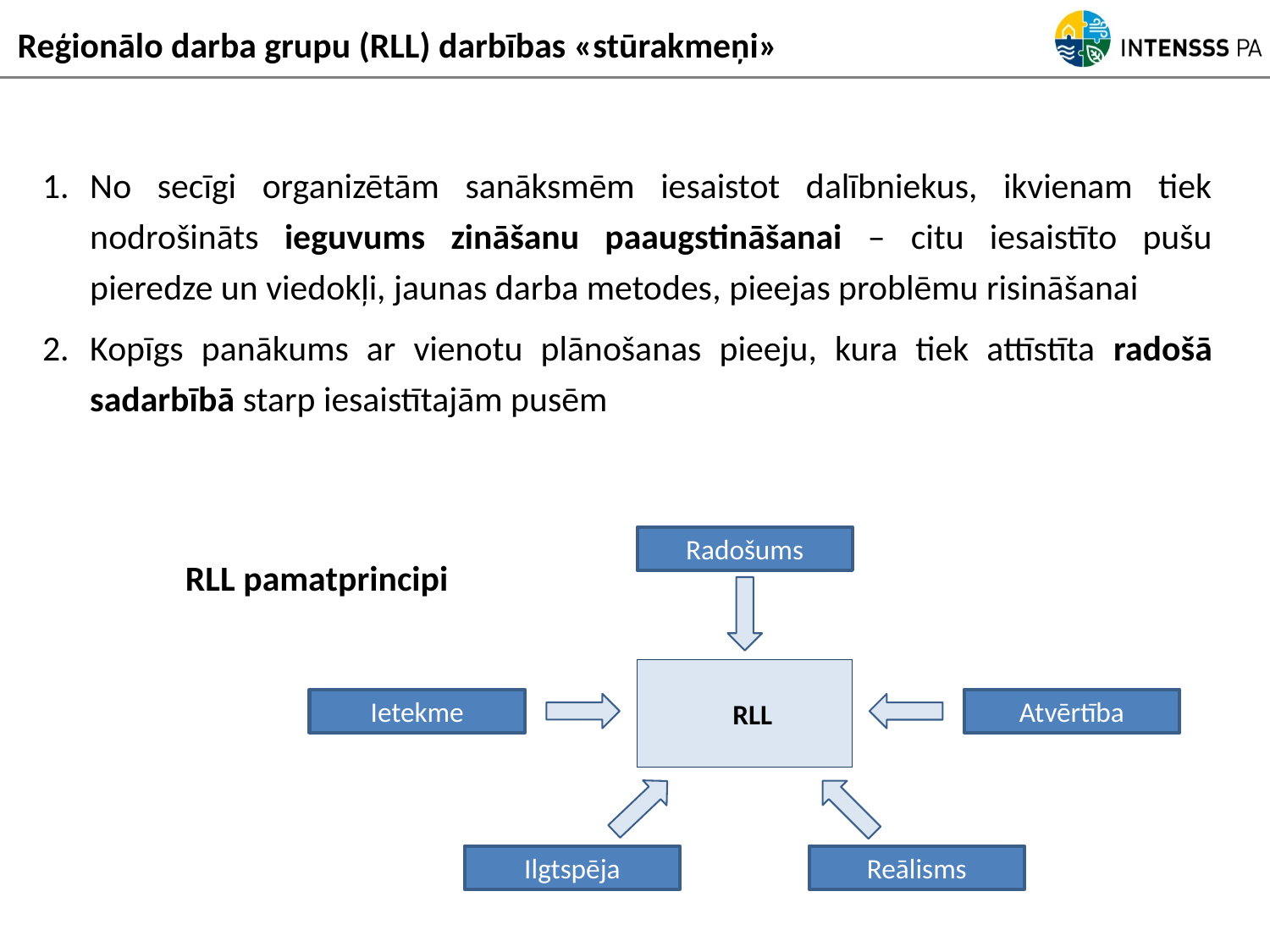

Reģionālo darba grupu (RLL) darbības «stūrakmeņi»
No secīgi organizētām sanāksmēm iesaistot dalībniekus, ikvienam tiek nodrošināts ieguvums zināšanu paaugstināšanai – citu iesaistīto pušu pieredze un viedokļi, jaunas darba metodes, pieejas problēmu risināšanai
Kopīgs panākums ar vienotu plānošanas pieeju, kura tiek attīstīta radošā sadarbībā starp iesaistītajām pusēm
Radošums

RLL
Ietekme
Atvērtība

Ilgtspēja
Reālisms
RLL pamatprincipi